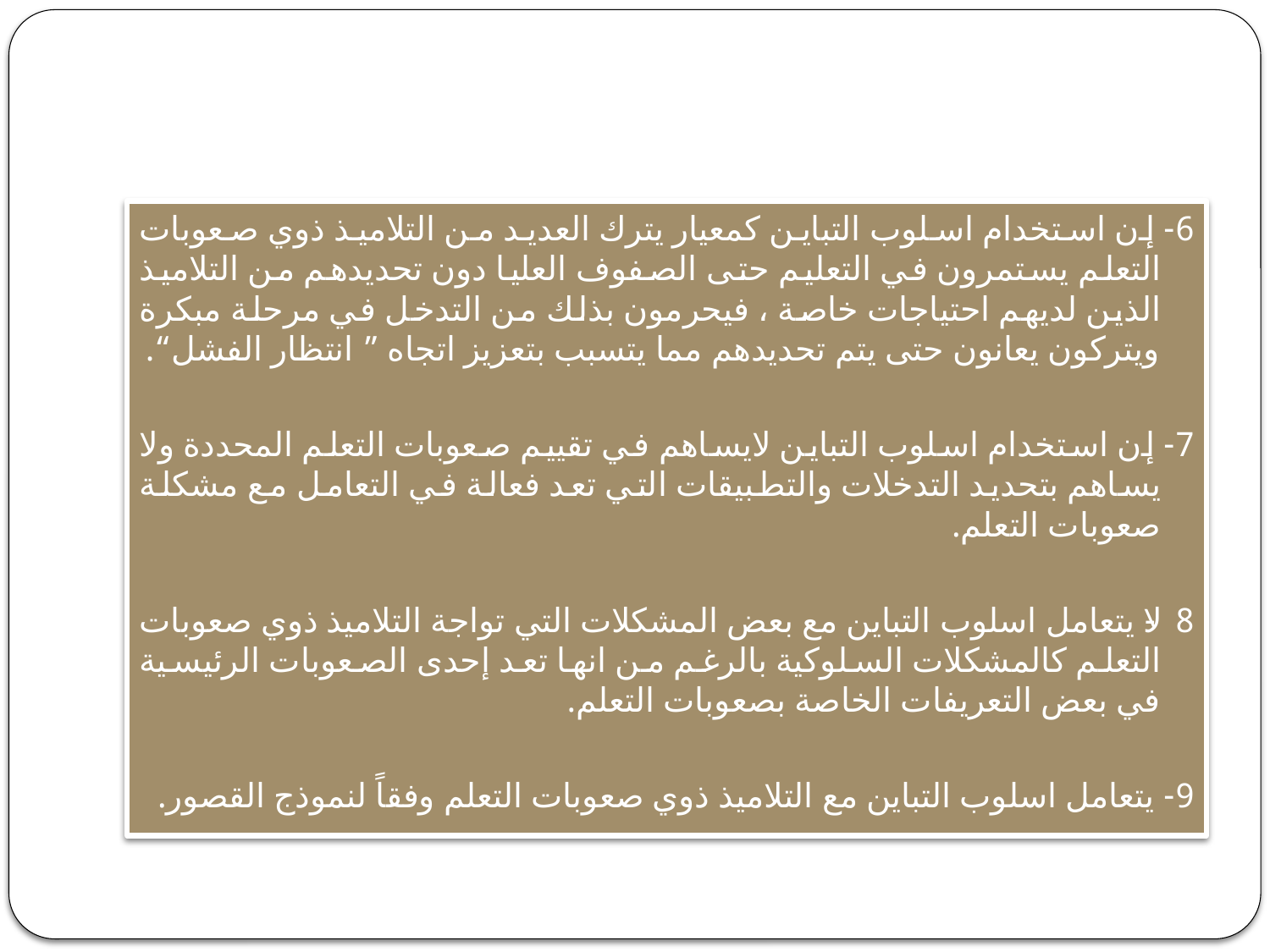

#
6- إن استخدام اسلوب التباين كمعيار يترك العديد من التلاميذ ذوي صعوبات التعلم يستمرون في التعليم حتى الصفوف العليا دون تحديدهم من التلاميذ الذين لديهم احتياجات خاصة ، فيحرمون بذلك من التدخل في مرحلة مبكرة ويتركون يعانون حتى يتم تحديدهم مما يتسبب بتعزيز اتجاه ” انتظار الفشل“.

7- إن استخدام اسلوب التباين لايساهم في تقييم صعوبات التعلم المحددة ولا يساهم بتحديد التدخلات والتطبيقات التي تعد فعالة في التعامل مع مشكلة صعوبات التعلم.

8-لا يتعامل اسلوب التباين مع بعض المشكلات التي تواجة التلاميذ ذوي صعوبات التعلم كالمشكلات السلوكية بالرغم من انها تعد إحدى الصعوبات الرئيسية في بعض التعريفات الخاصة بصعوبات التعلم.

9- يتعامل اسلوب التباين مع التلاميذ ذوي صعوبات التعلم وفقاً لنموذج القصور.